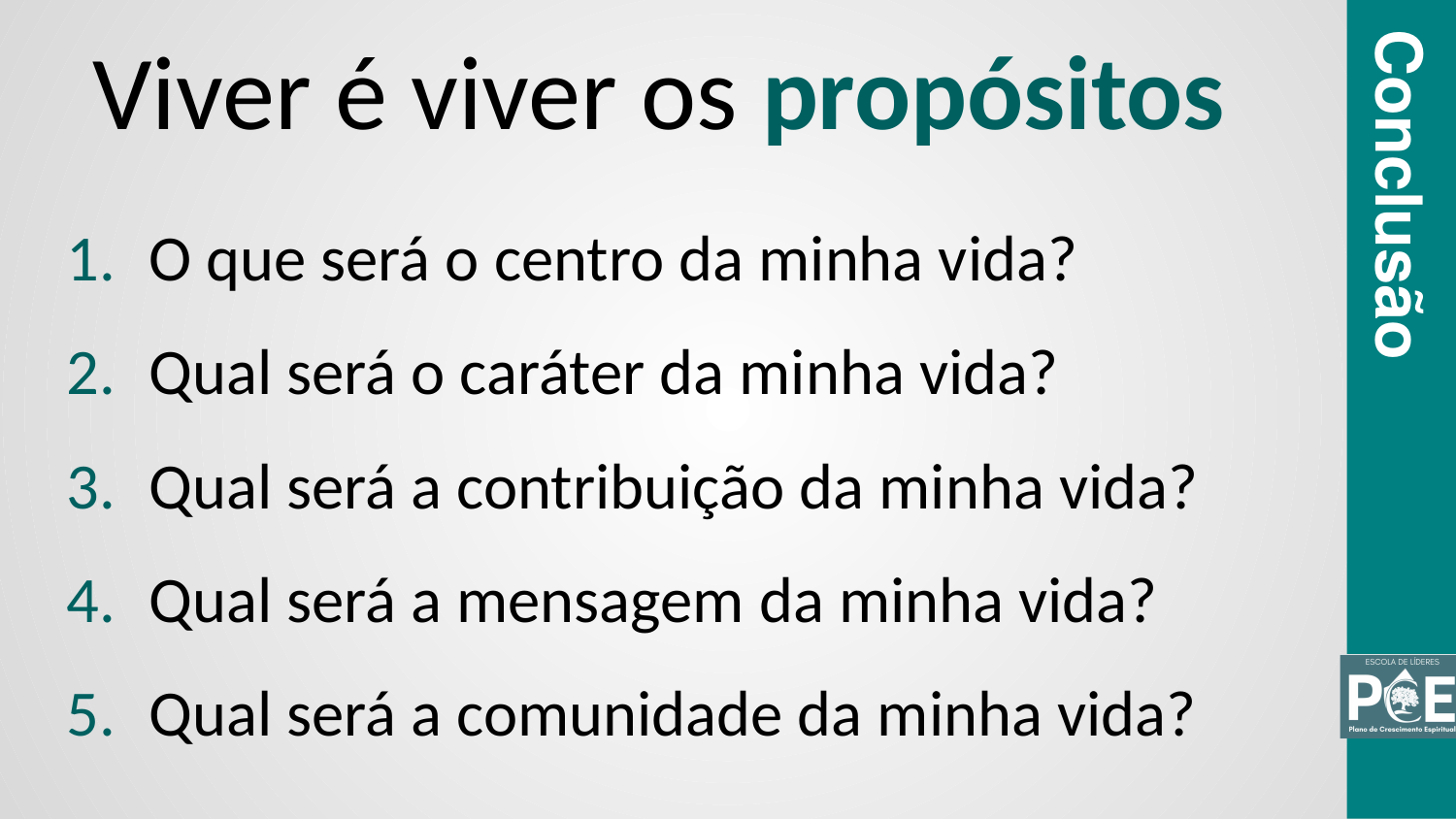

Viver é viver os propósitos
O que será o centro da minha vida?
Qual será o caráter da minha vida?
Qual será a contribuição da minha vida?
Qual será a mensagem da minha vida?
Qual será a comunidade da minha vida?
Conclusão